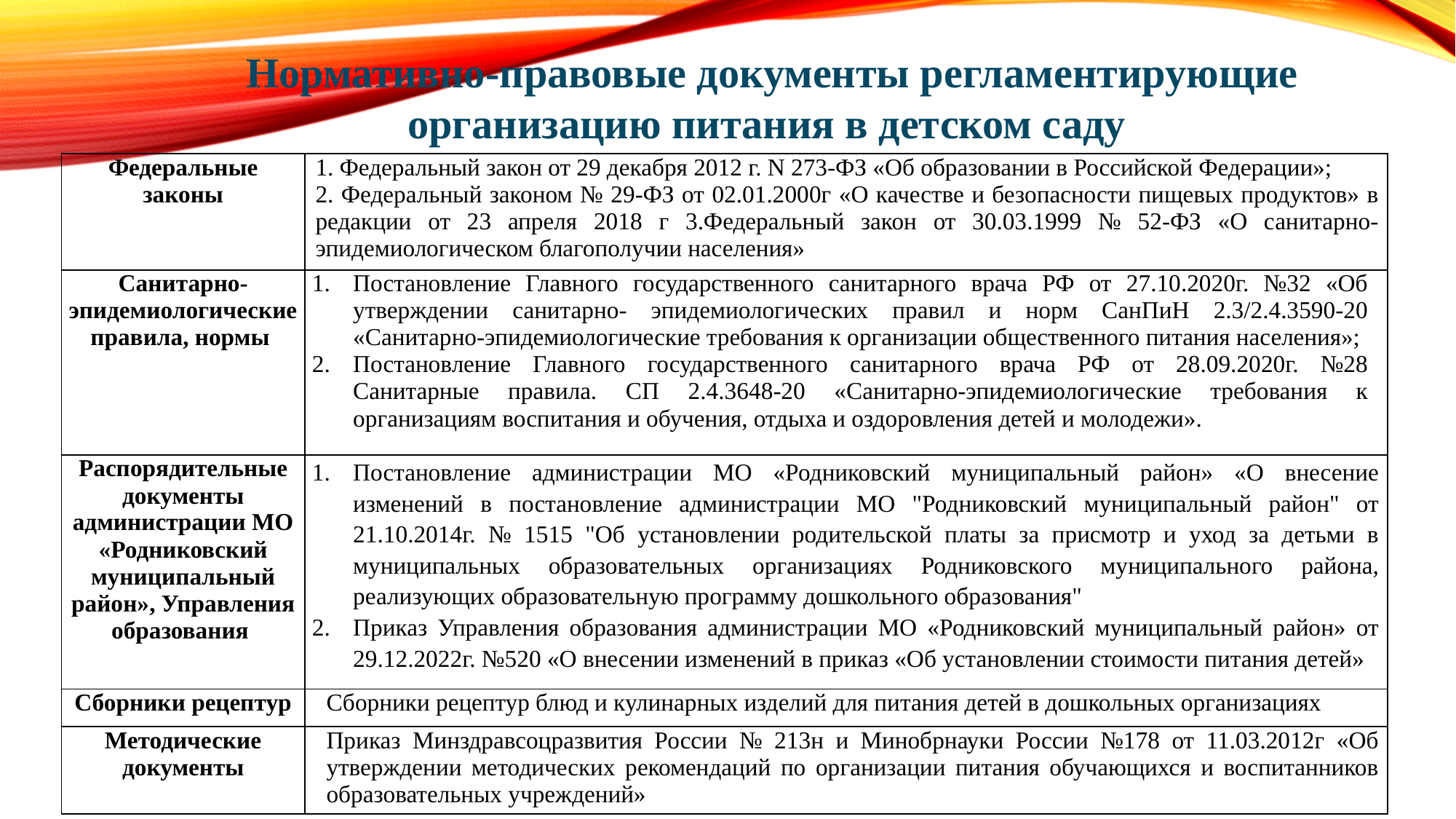

Нормативно-правовые документы регламентирующие организацию питания в детском саду
| Федеральные законы | 1. Федеральный закон от 29 декабря 2012 г. N 273-ФЗ «Об образовании в Российской Федерации»; 2. Федеральный законом № 29-ФЗ от 02.01.2000г «О качестве и безопасности пищевых продуктов» в редакции от 23 апреля 2018 г 3.Федеральный закон от 30.03.1999 № 52-ФЗ «О санитарно-эпидемиологическом благополучии населения» |
| --- | --- |
| Санитарно-эпидемиологические правила, нормы | Постановление Главного государственного санитарного врача РФ от 27.10.2020г. №32 «Об утверждении санитарно- эпидемиологических правил и норм СанПиН 2.3/2.4.3590-20 «Санитарно-эпидемиологические требования к организации общественного питания населения»; Постановление Главного государственного санитарного врача РФ от 28.09.2020г. №28 Санитарные правила. СП 2.4.3648-20 «Санитарно-эпидемиологические требования к организациям воспитания и обучения, отдыха и оздоровления детей и молодежи». |
| Распорядительные документы администрации МО «Родниковский муниципальный район», Управления образования | Постановление администрации МО «Родниковский муниципальный район» «О внесение изменений в постановление администрации МО "Родниковский муниципальный район" от 21.10.2014г. № 1515 "Об установлении родительской платы за присмотр и уход за детьми в муниципальных образовательных организациях Родниковского муниципального района, реализующих образовательную программу дошкольного образования"  Приказ Управления образования администрации МО «Родниковский муниципальный район» от 29.12.2022г. №520 «О внесении изменений в приказ «Об установлении стоимости питания детей» |
| Сборники рецептур | Сборники рецептур блюд и кулинарных изделий для питания детей в дошкольных организациях |
| Методические документы | Приказ Минздравсоцразвития России № 213н и Минобрнауки России №178 от 11.03.2012г «Об утверждении методических рекомендаций по организации питания обучающихся и воспитанников образовательных учреждений» |